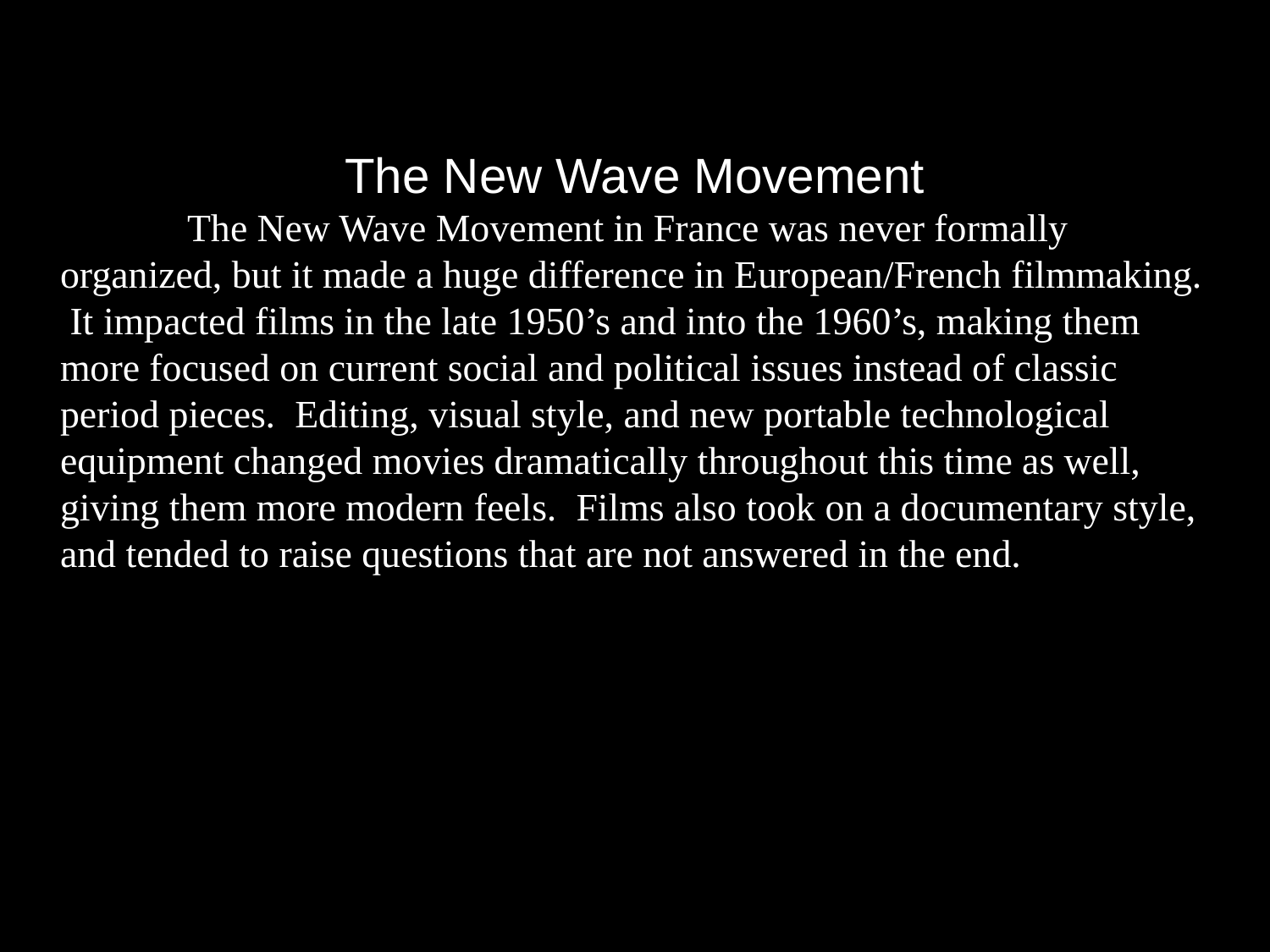

The New Wave Movement
	The New Wave Movement in France was never formally organized, but it made a huge difference in European/French filmmaking.  It impacted films in the late 1950’s and into the 1960’s, making them more focused on current social and political issues instead of classic period pieces.  Editing, visual style, and new portable technological equipment changed movies dramatically throughout this time as well, giving them more modern feels.  Films also took on a documentary style, and tended to raise questions that are not answered in the end.